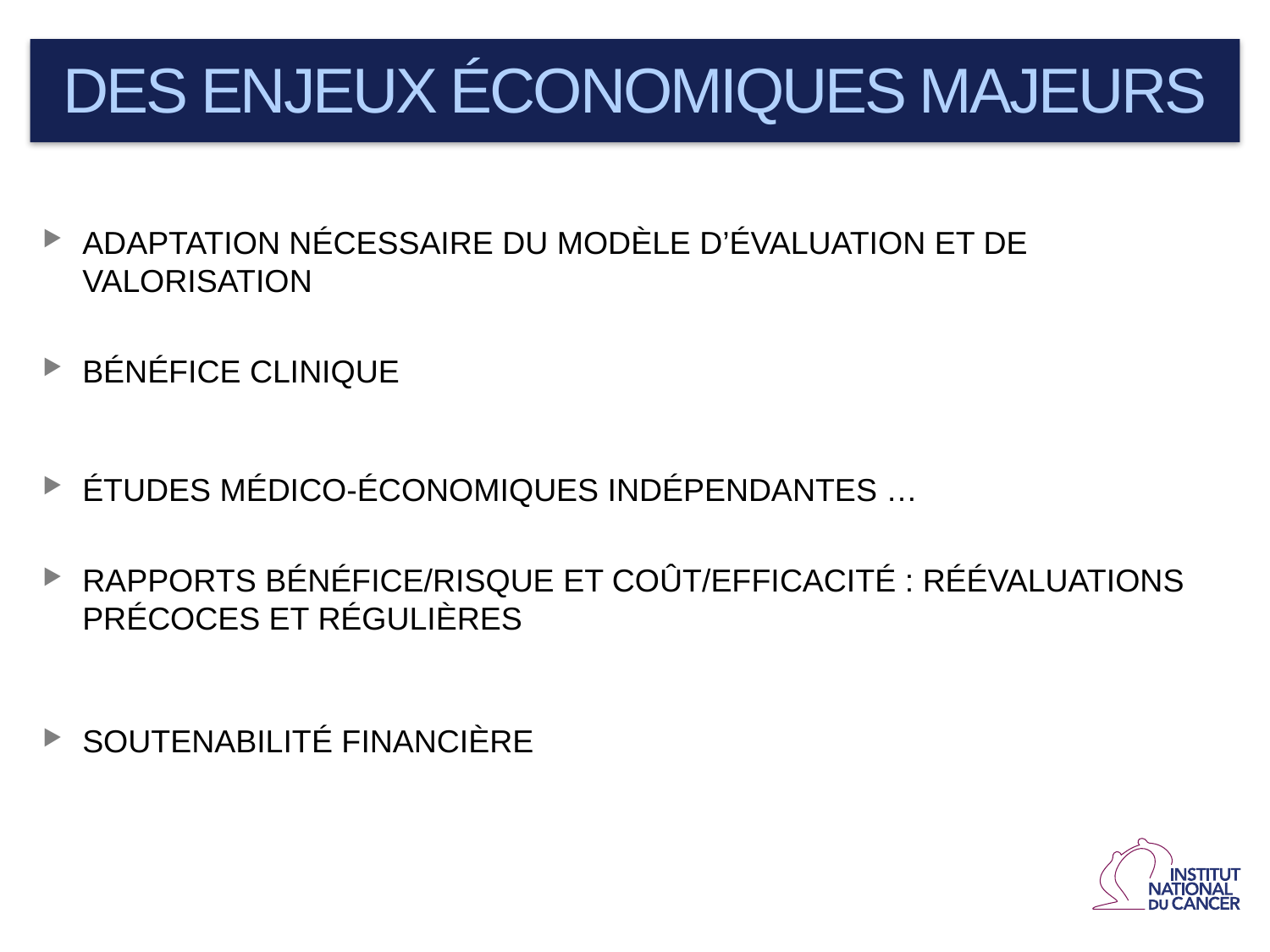

DES ENJEUX ÉCONOMIQUES MAJEURS
ADAPTATION NÉCESSAIRE DU MODÈLE D’ÉVALUATION ET DE VALORISATION

BÉNÉFICE CLINIQUE

ÉTUDES MÉDICO-ÉCONOMIQUES INDÉPENDANTES …

RAPPORTS BÉNÉFICE/RISQUE ET COÛT/EFFICACITÉ : RÉÉVALUATIONS PRÉCOCES ET RÉGULIÈRES

SOUTENABILITÉ FINANCIÈRE